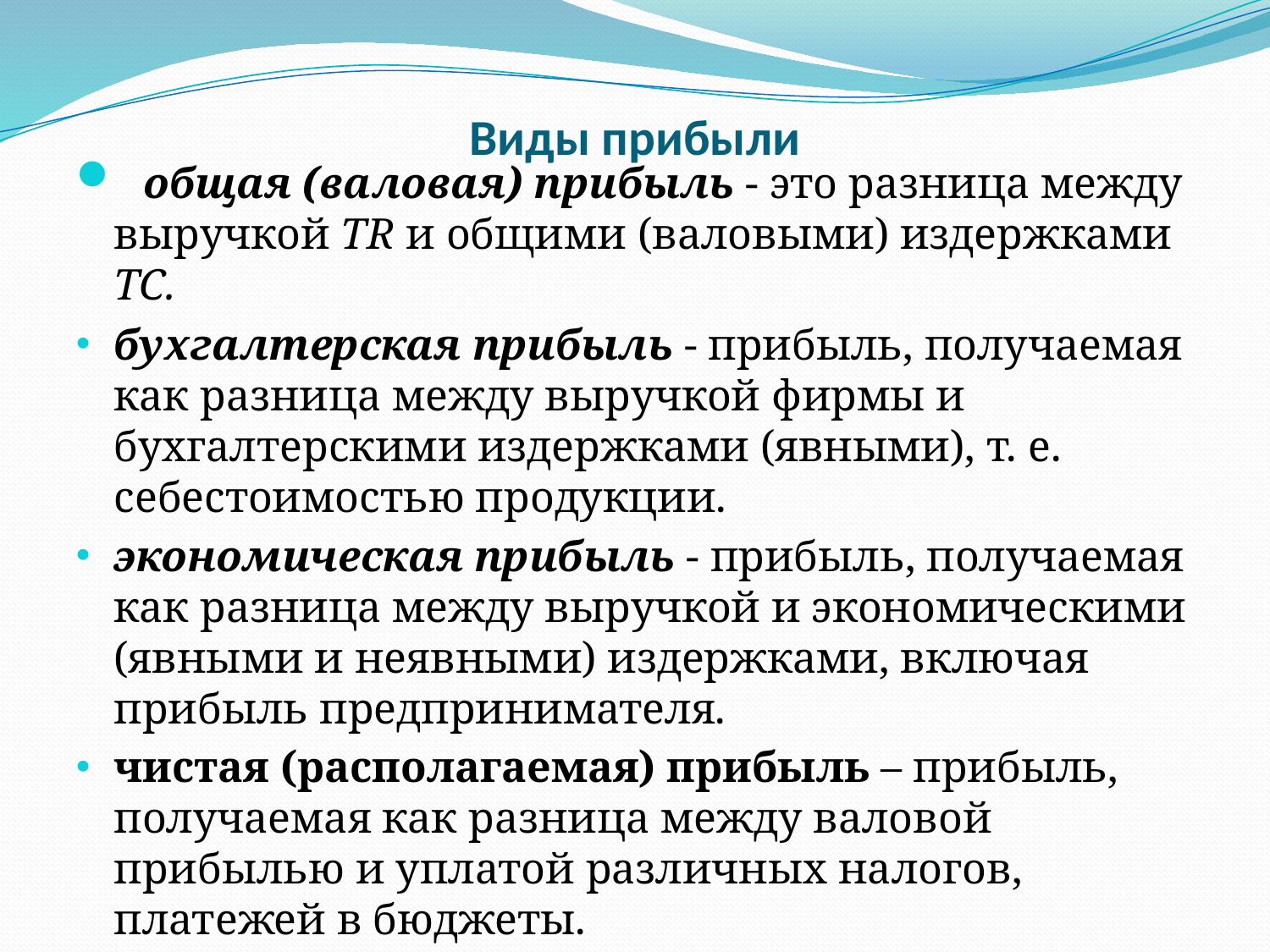

# Виды прибыли
  общая (валовая) прибыль - это разница между выручкой TR и общими (валовыми) издержками ТС.
бухгалтерская прибыль - прибыль, получаемая как разница между выручкой фирмы и бухгалтерскими издерж­ками (явными), т. е. себестоимостью продукции.
экономическая прибыль - прибыль, получаемая как разница между выручкой и экономическими (явными и неяв­ными) издержками, включая прибыль предпринимателя.
чистая (располагаемая) прибыль – прибыль, получаемая как разница между валовой прибылью и уплатой различных нало­гов, платежей в бюджеты.